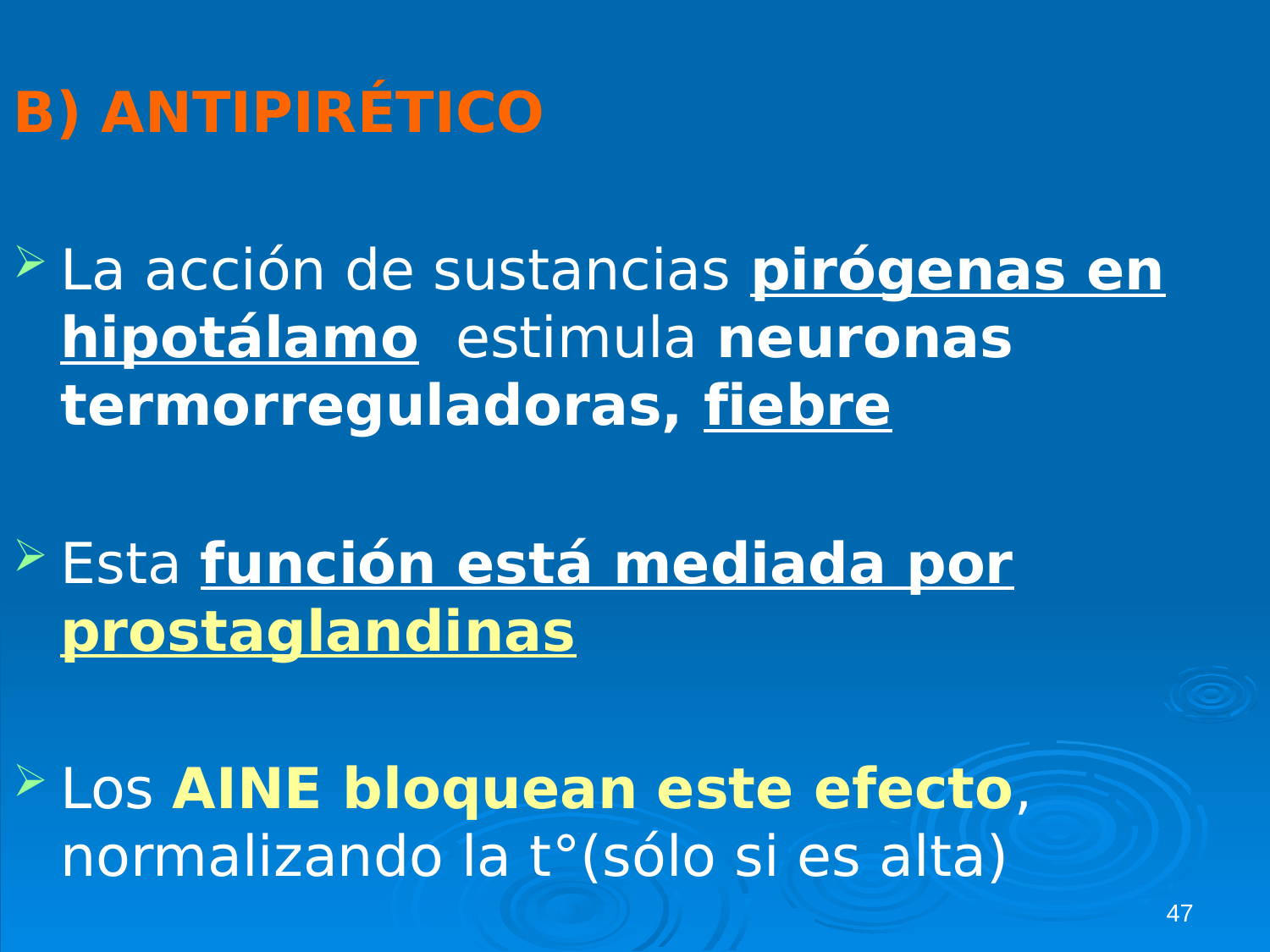

B) ANTIPIRÉTICO

La acción de sustancias pirógenas en hipotálamo  estimula neuronas termorreguladoras, fiebre

Esta función está mediada por prostaglandinas

Los AINE bloquean este efecto, normalizando la t°(sólo si es alta)

47